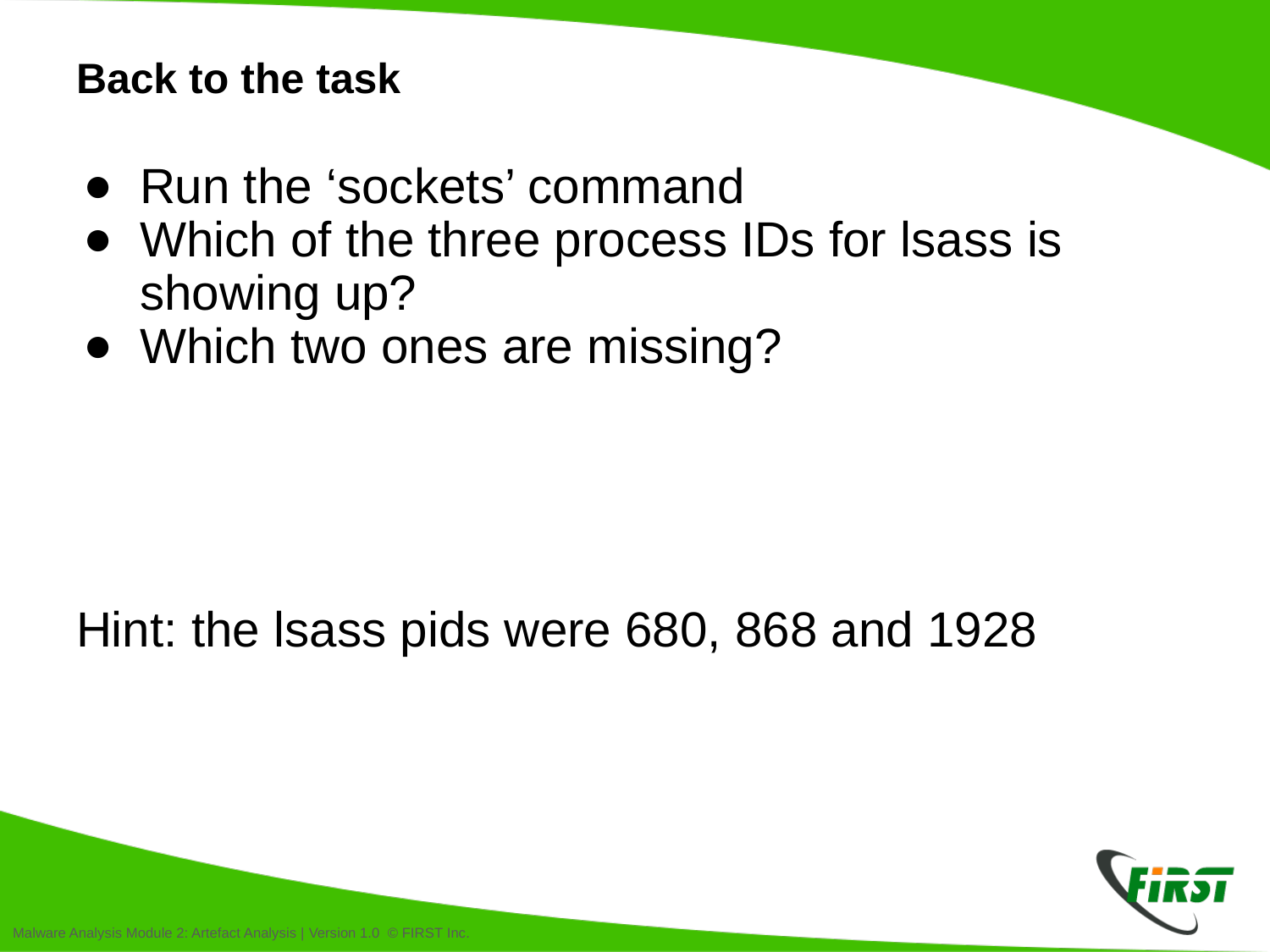

# Back to the task
Run the ‘sockets’ command
Which of the three process IDs for lsass is showing up?
Which two ones are missing?

Hint: the lsass pids were 680, 868 and 1928